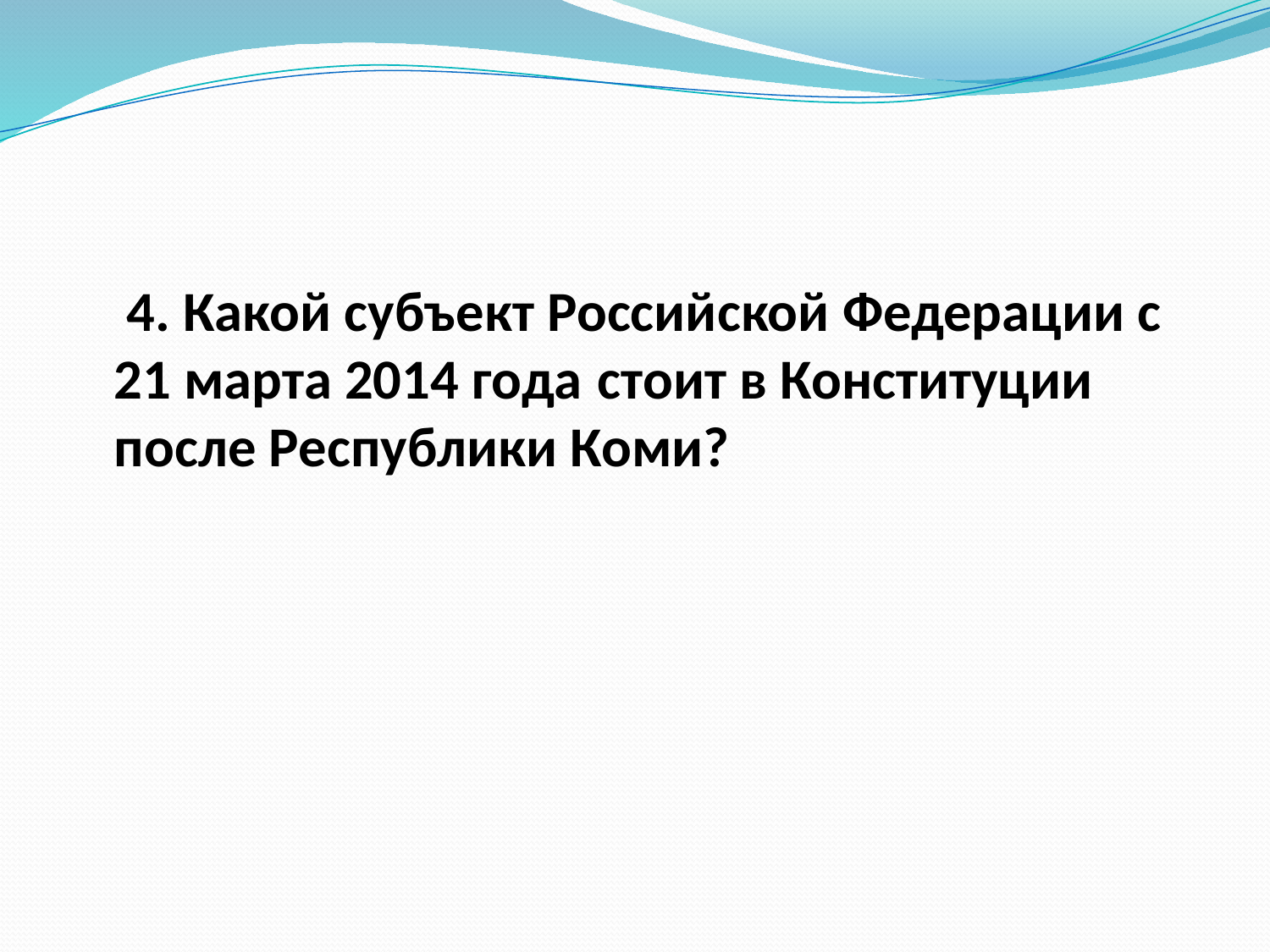

#
    4. Какой субъект Российской Федерации с 21 марта 2014 года стоит в Конституции после Республики Коми?